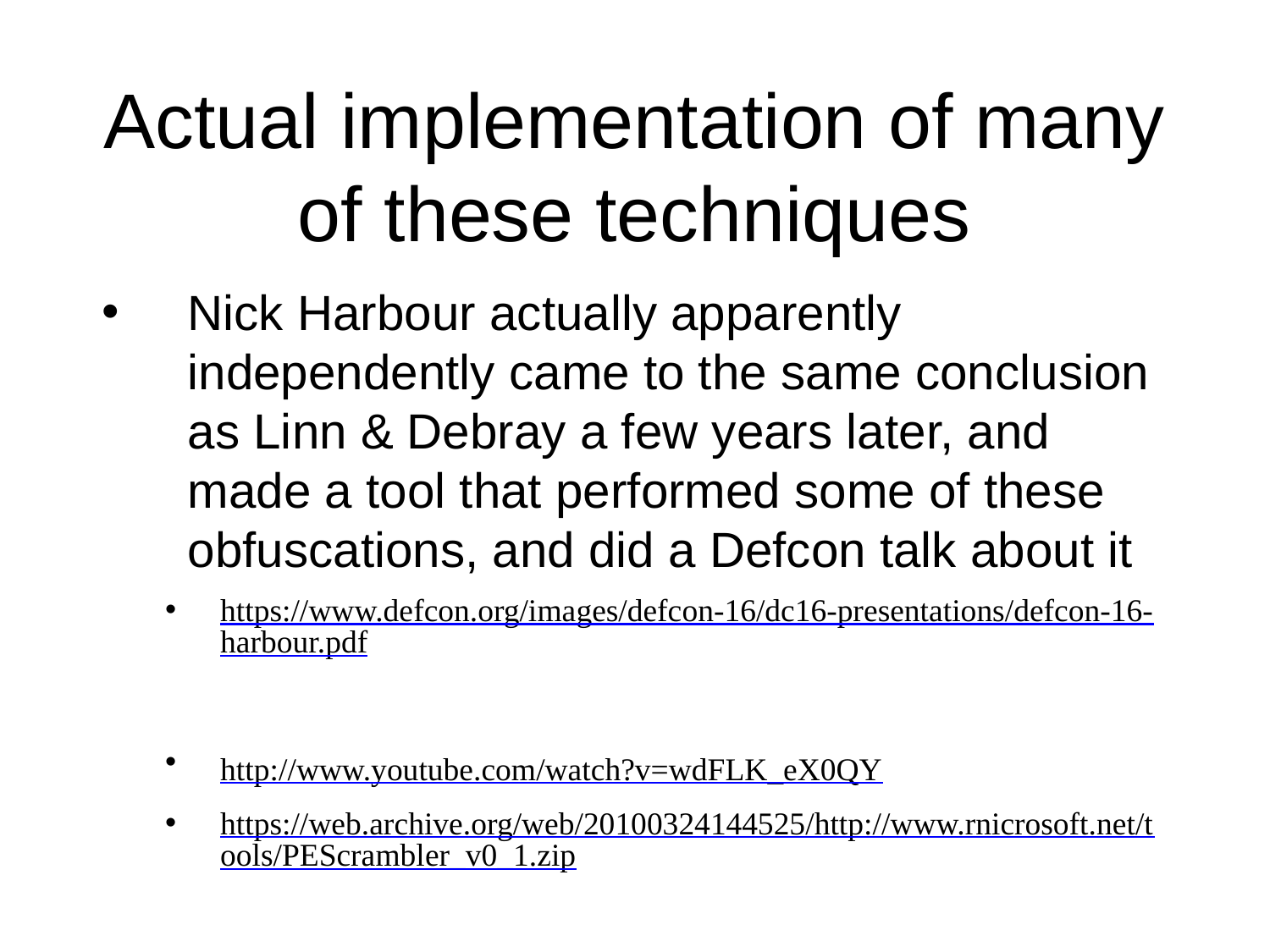

Actual implementation of many of these techniques
Nick Harbour actually apparently independently came to the same conclusion as Linn & Debray a few years later, and made a tool that performed some of these obfuscations, and did a Defcon talk about it
https://www.defcon.org/images/defcon-16/dc16-presentations/defcon-16-harbour.pdf
http://www.youtube.com/watch?v=wdFLK_eX0QY
https://web.archive.org/web/20100324144525/http://www.rnicrosoft.net/tools/PEScrambler_v0_1.zip